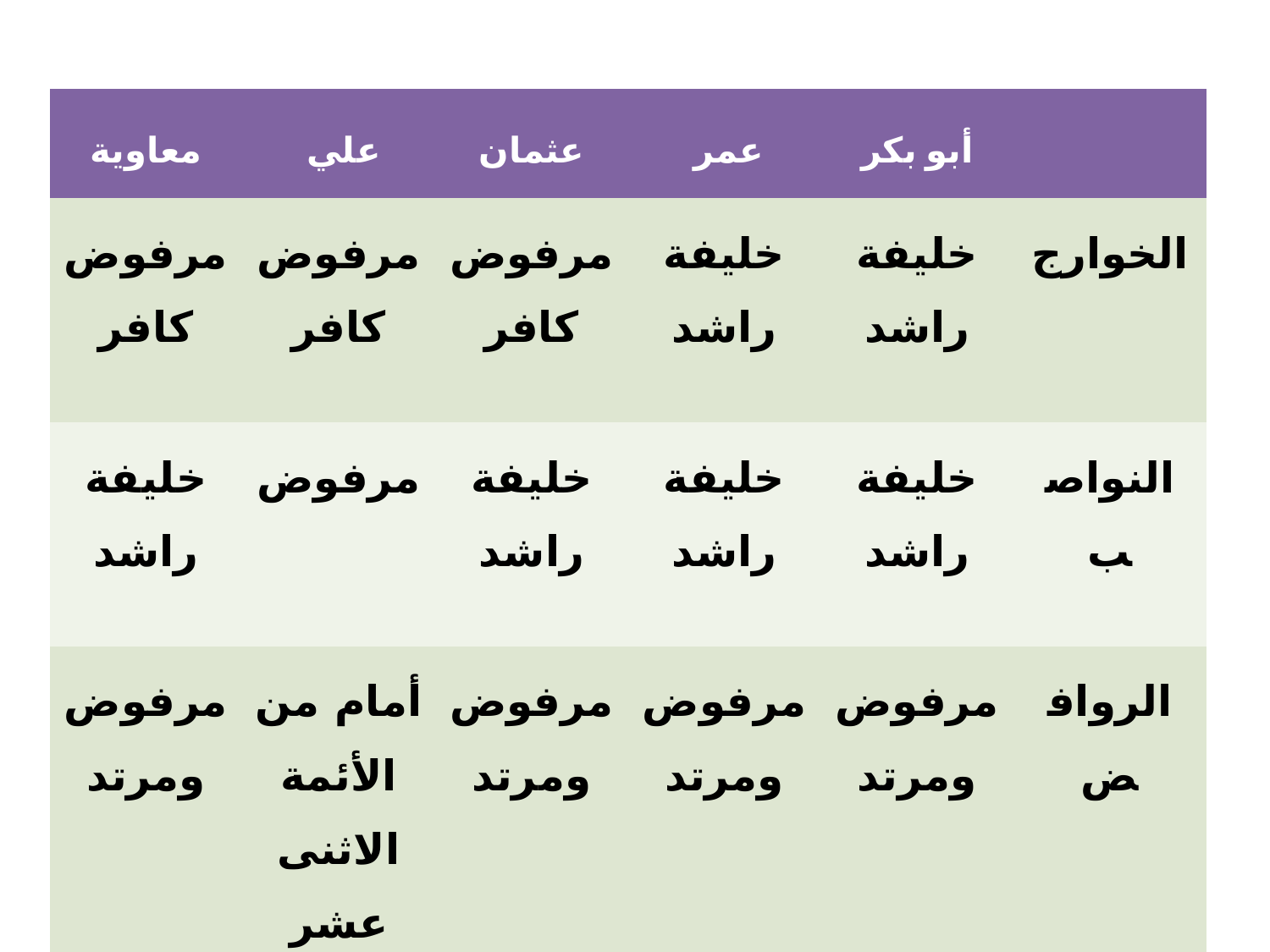

| معاوية | علي | عثمان | عمر | أبو بكر |  |
| --- | --- | --- | --- | --- | --- |
| مرفوض كافر | مرفوض كافر | مرفوض كافر | خليفة راشد | خليفة راشد | الخوارج |
| خليفة راشد | مرفوض | خليفة راشد | خليفة راشد | خليفة راشد | النواصب |
| مرفوض ومرتد | أمام من الأئمة الاثنى عشر | مرفوض ومرتد | مرفوض ومرتد | مرفوض ومرتد | الروافض |
| أفضل ملوك الأمة | خليفة راشد | خليفة راشد | خليفة راشد | خليفة راشد | أهل السنة |